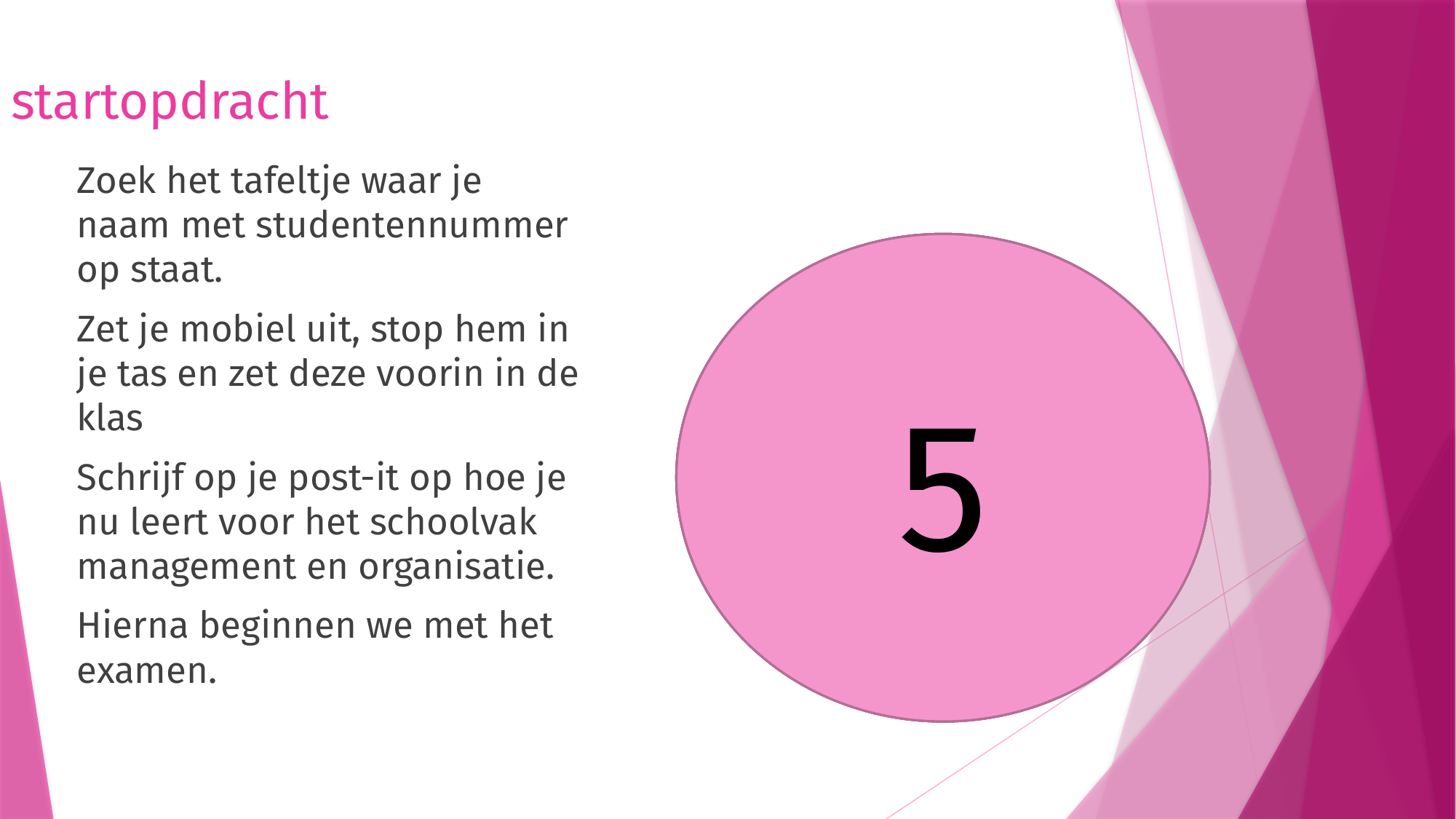

# startopdracht
Zoek het tafeltje waar je naam met studentennummer op staat.
Zet je mobiel uit, stop hem in je tas en zet deze voorin in de klas
Schrijf op je post-it op hoe je nu leert voor het schoolvak management en organisatie.
Hierna beginnen we met het examen.

5
4
3
1
2